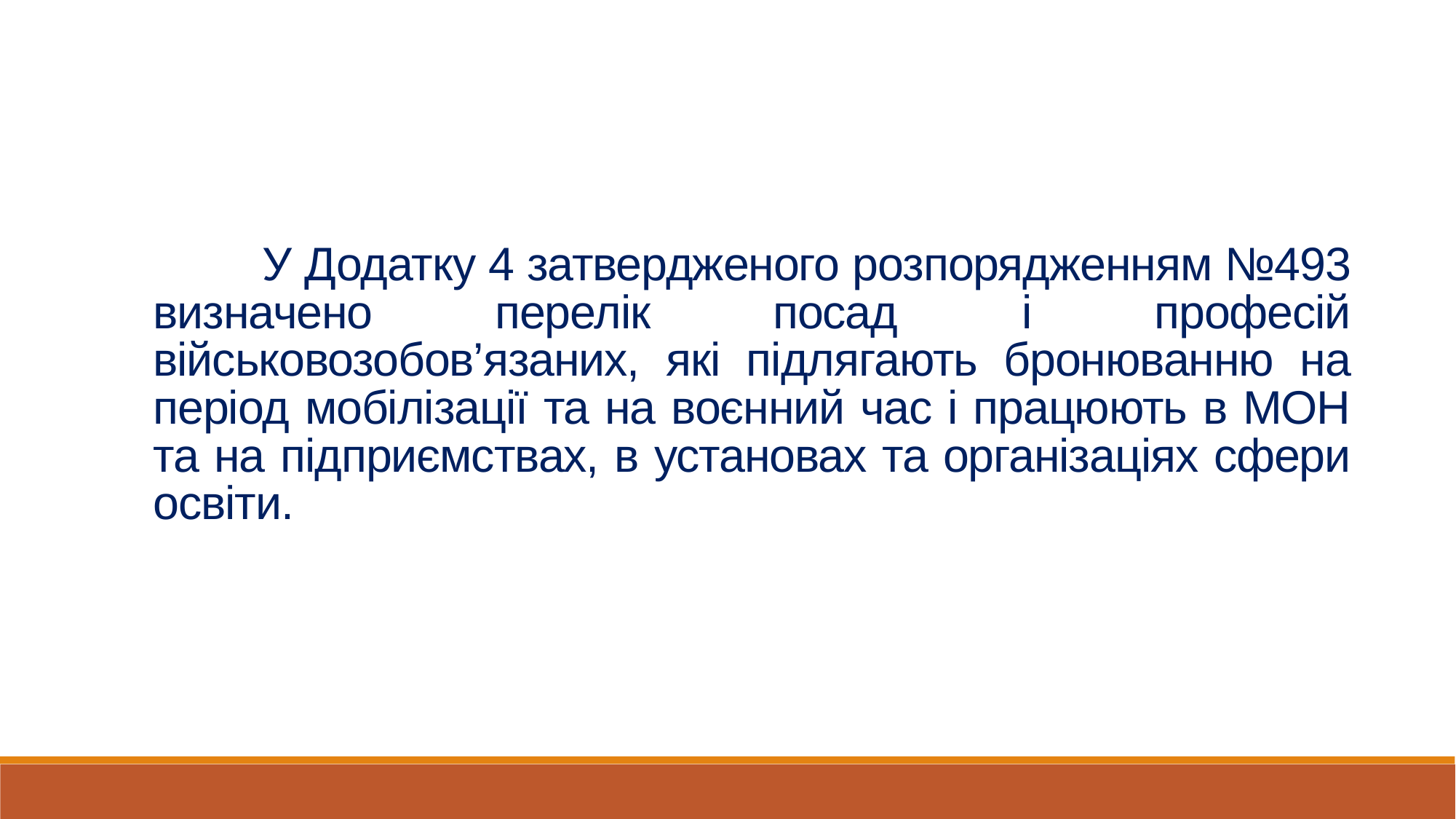

У Додатку 4 затвердженого розпорядженням №493 визначено перелік посад і професій військовозобов’язаних, які підлягають бронюванню на період мобілізації та на воєнний час і працюють в МОН та на підприємствах, в установах та організаціях сфери освіти.